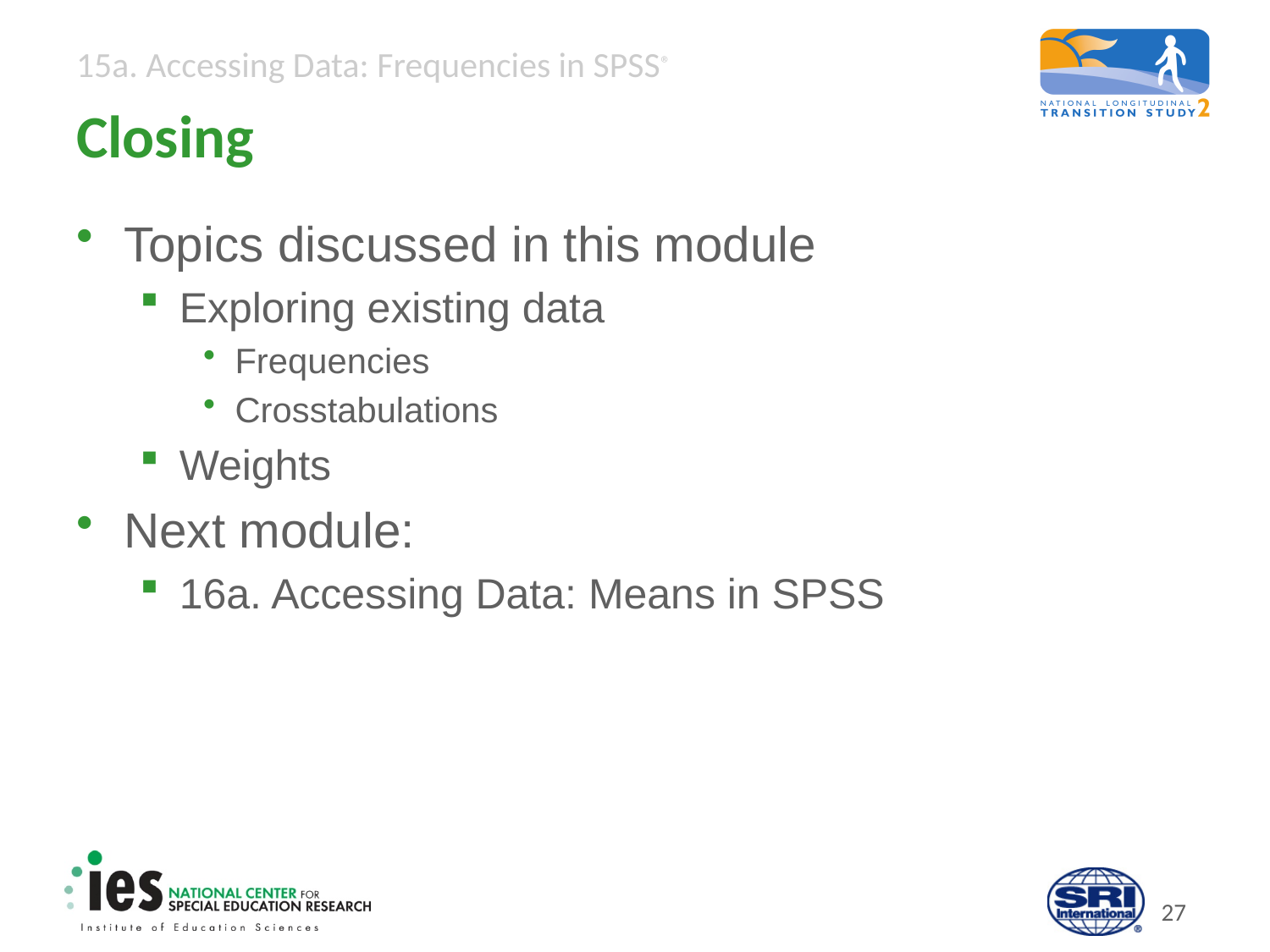

# Closing
Topics discussed in this module
Exploring existing data
Frequencies
Crosstabulations
Weights
Next module:
16a. Accessing Data: Means in SPSS

27